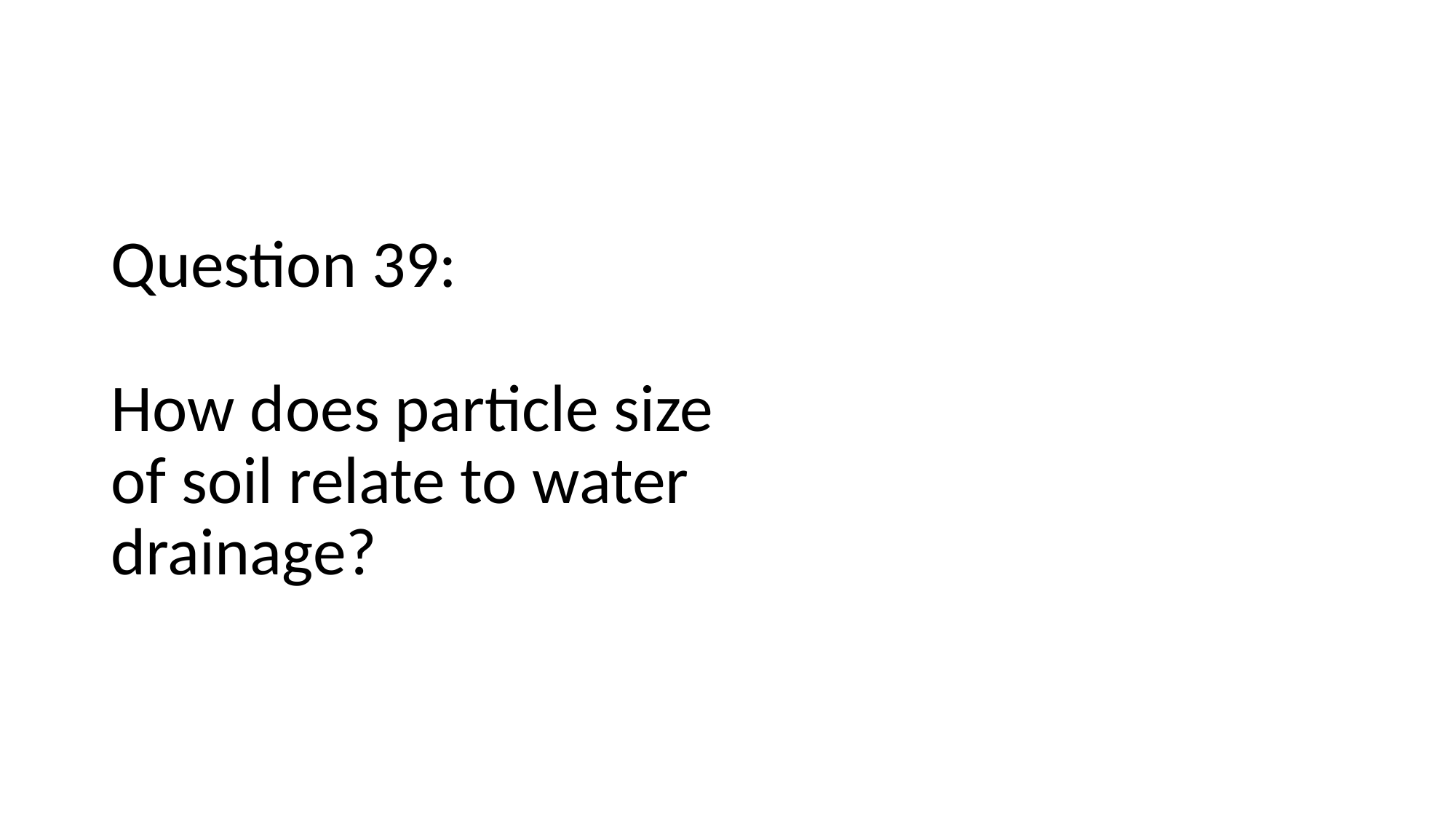

# Question 39: How does particle size of soil relate to water drainage?